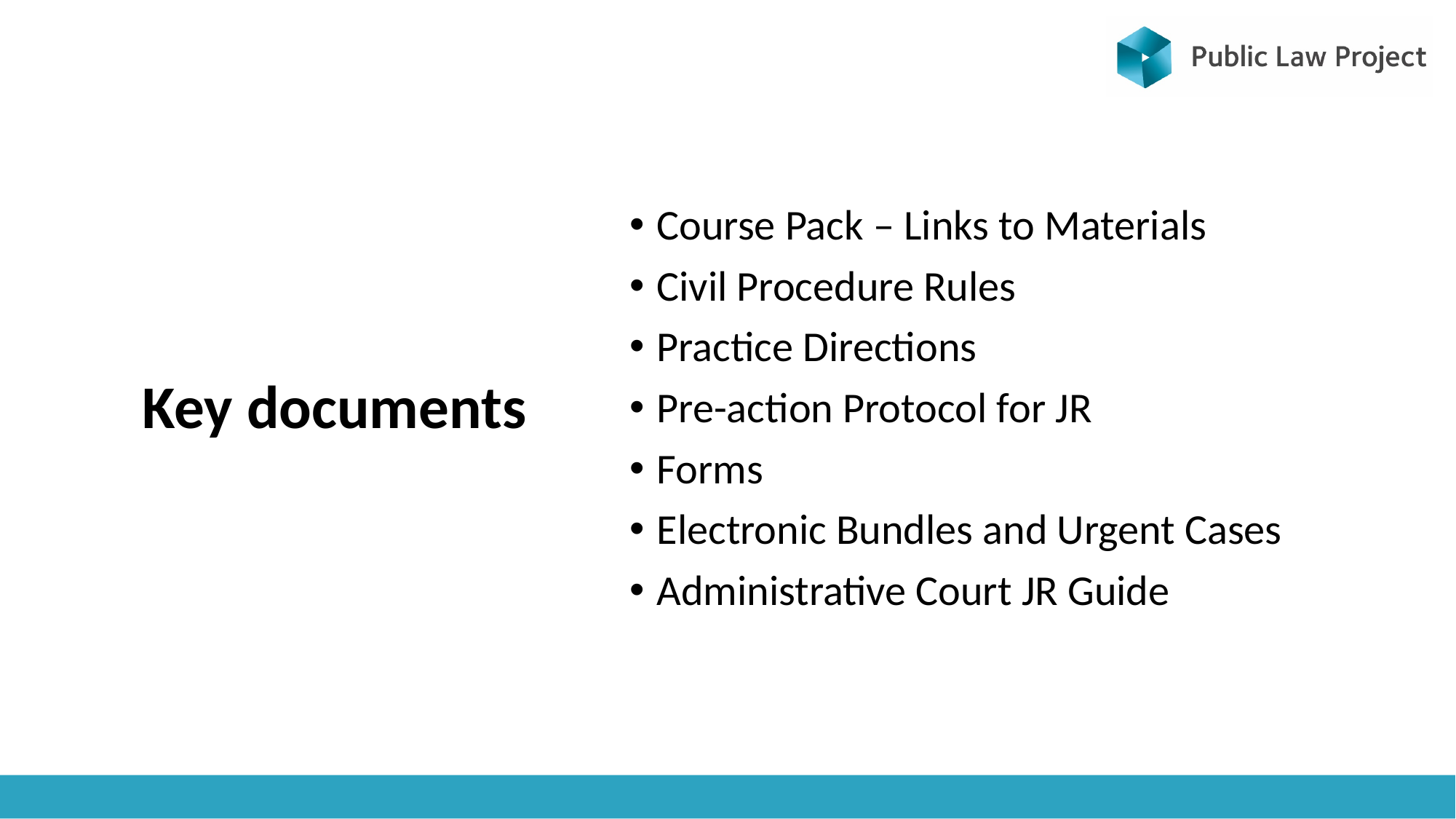

# Key documents
Course Pack – Links to Materials
Civil Procedure Rules
Practice Directions
Pre-action Protocol for JR
Forms
Electronic Bundles and Urgent Cases
Administrative Court JR Guide